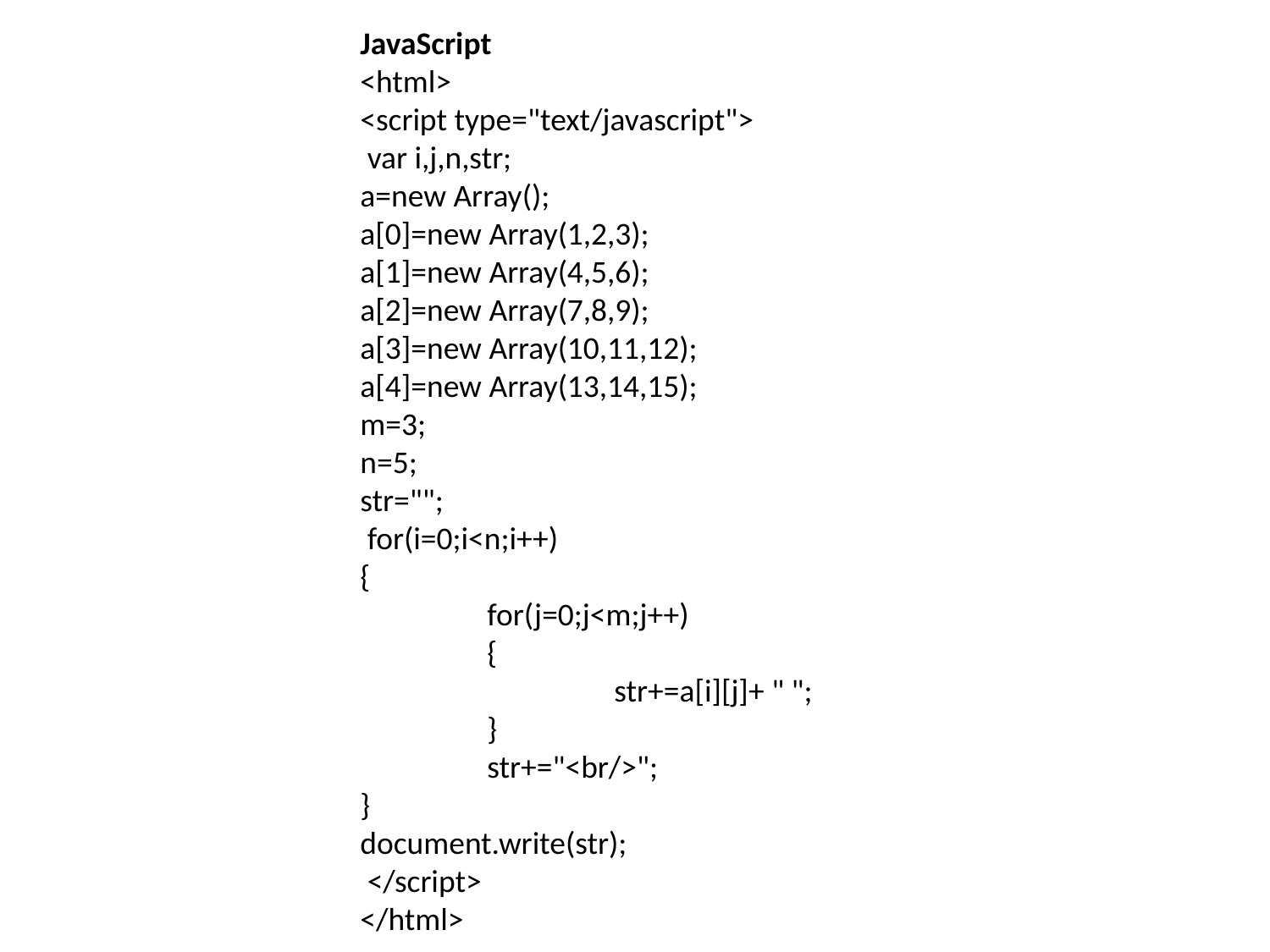

JavaScript
<html>
<script type="text/javascript">
 var i,j,n,str;
a=new Array();
a[0]=new Array(1,2,3);
a[1]=new Array(4,5,6);
a[2]=new Array(7,8,9);
a[3]=new Array(10,11,12);
a[4]=new Array(13,14,15);
m=3;
n=5;
str="";
 for(i=0;i<n;i++)
{
	for(j=0;j<m;j++)
	{
		str+=a[i][j]+ " ";
	}
	str+="<br/>";
}
document.write(str);
 </script>
</html>